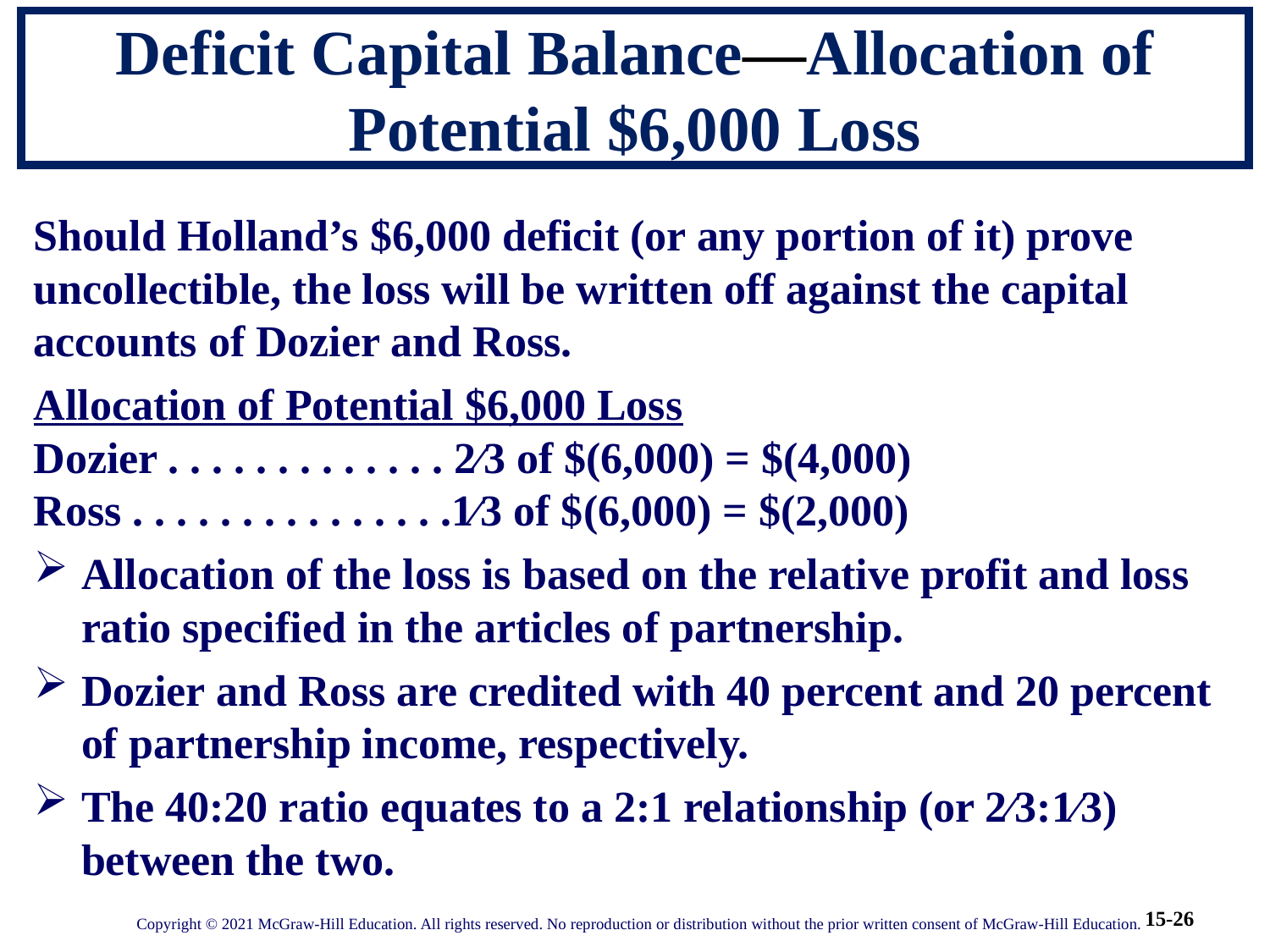

# Deficit Capital Balance—Allocation of Potential $6,000 Loss
Should Holland’s $6,000 deficit (or any portion of it) prove uncollectible, the loss will be written off against the capital accounts of Dozier and Ross.
Allocation of Potential $6,000 Loss
Dozier . . . . . . . . . . . . . 2⁄3 of $(6,000) = $(4,000)
Ross . . . . . . . . . . . . . . .1⁄3 of $(6,000) = $(2,000)
Allocation of the loss is based on the relative profit and loss ratio specified in the articles of partnership.
Dozier and Ross are credited with 40 percent and 20 percent of partnership income, respectively.
The 40:20 ratio equates to a 2:1 relationship (or 2⁄3:1⁄3) between the two.
Copyright © 2021 McGraw-Hill Education. All rights reserved. No reproduction or distribution without the prior written consent of McGraw-Hill Education.